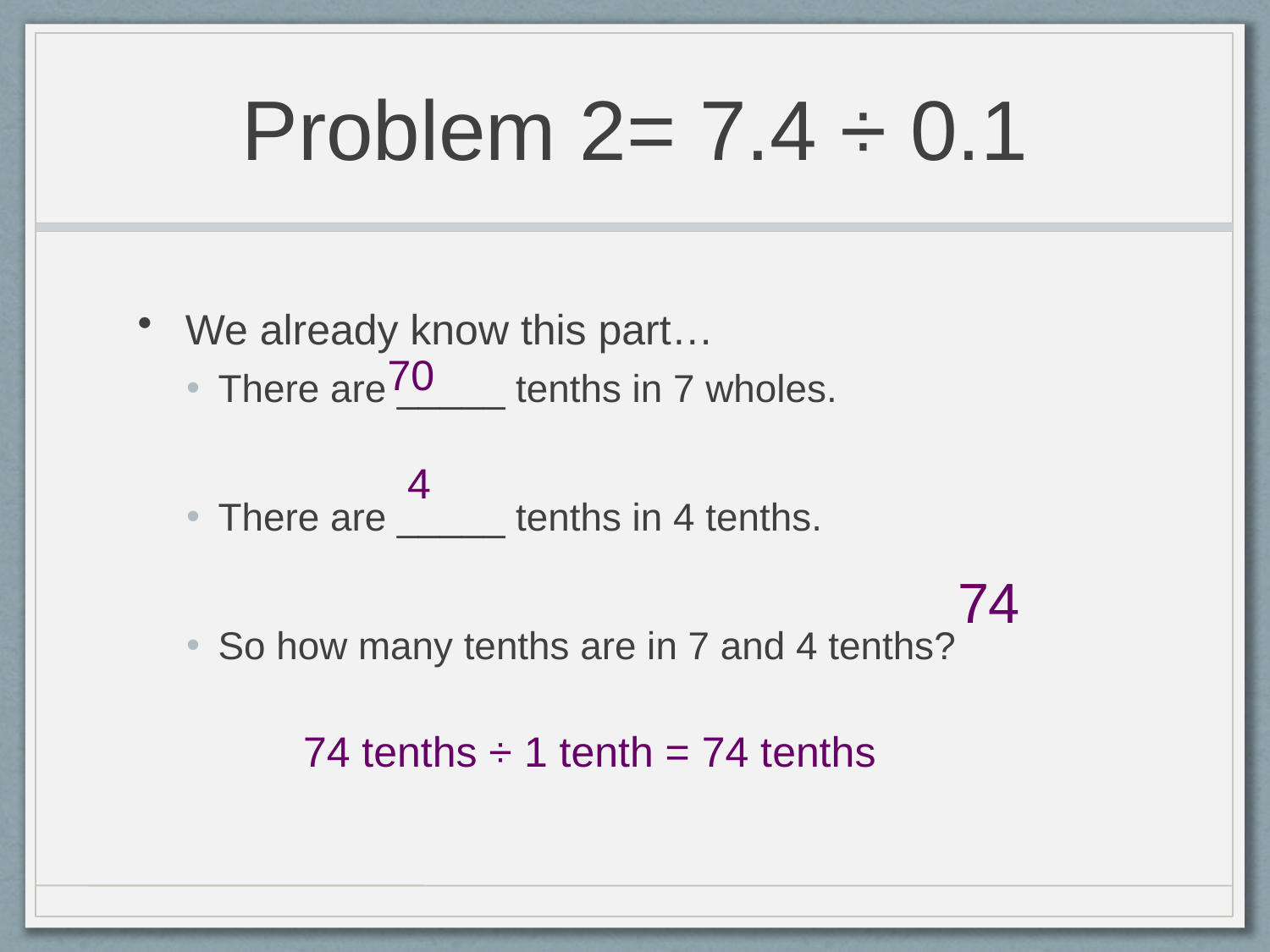

# Problem 2= 7.4 ÷ 0.1
We already know this part…
There are _____ tenths in 7 wholes.

There are _____ tenths in 4 tenths.

So how many tenths are in 7 and 4 tenths?
70
4
74
74 tenths ÷ 1 tenth = 74 tenths